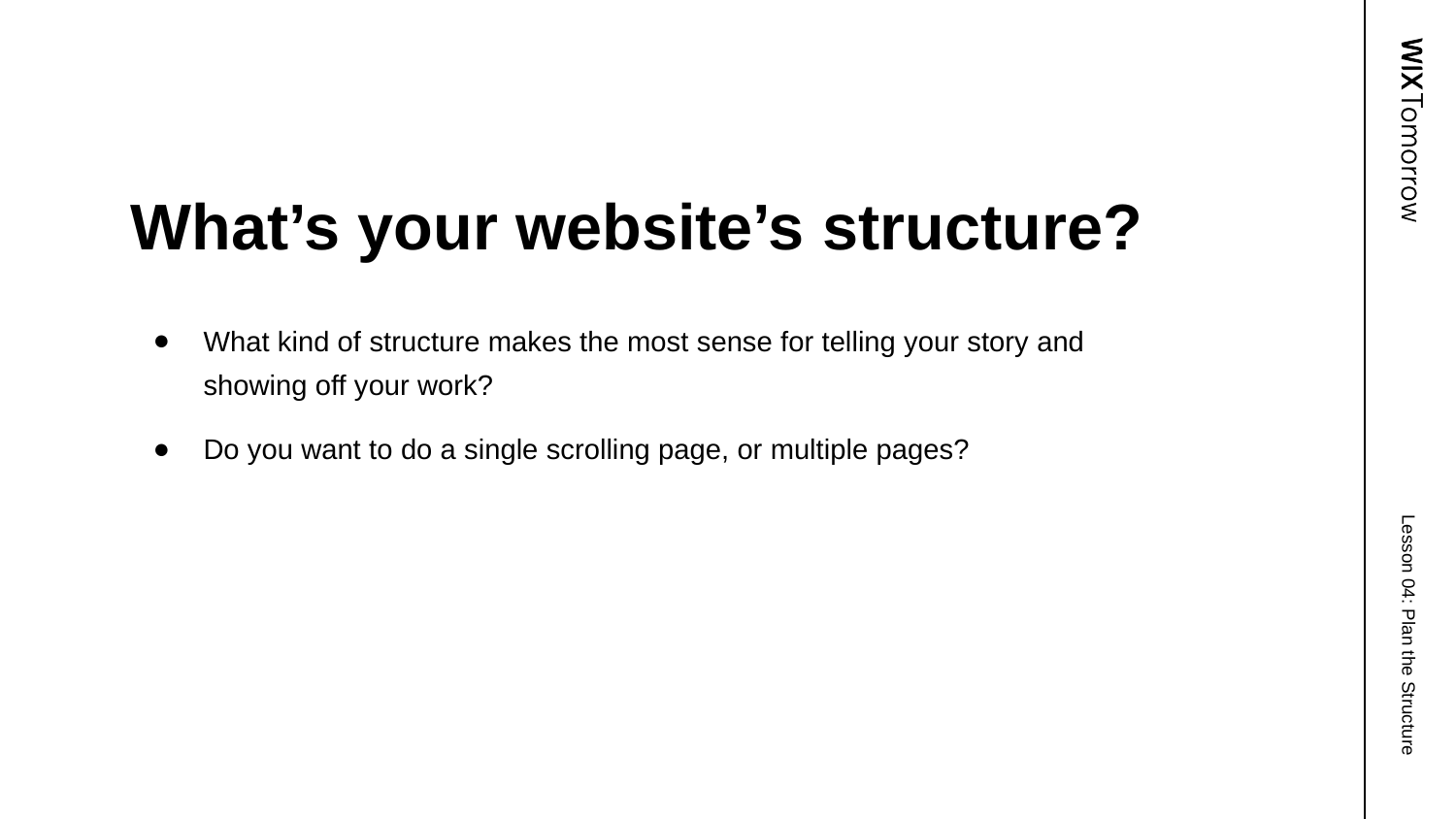

# What’s your website’s structure?
What kind of structure makes the most sense for telling your story and showing off your work?
Do you want to do a single scrolling page, or multiple pages?